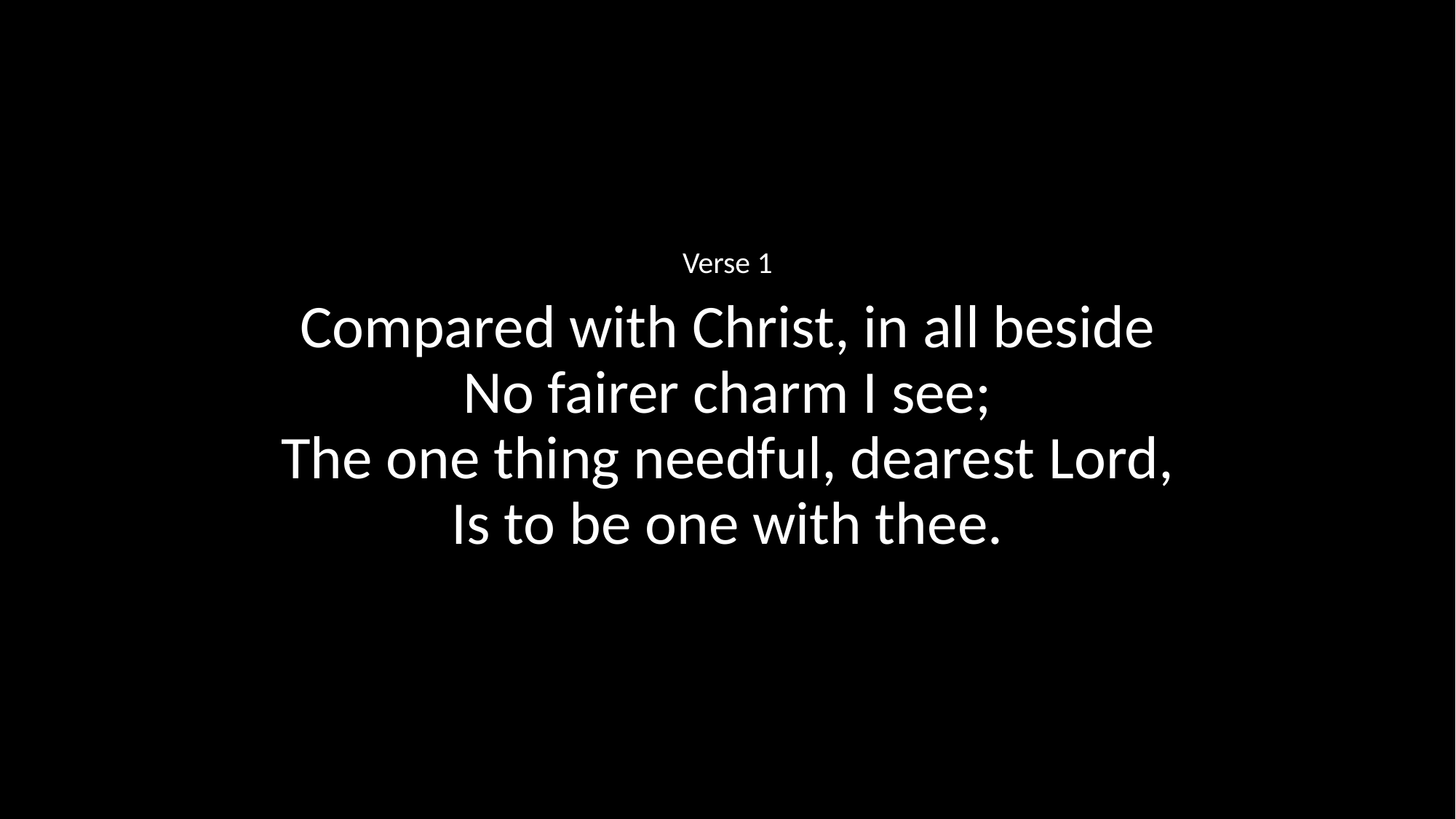

Verse 1
Compared with Christ, in all beside
No fairer charm I see;
The one thing needful, dearest Lord,
Is to be one with thee.